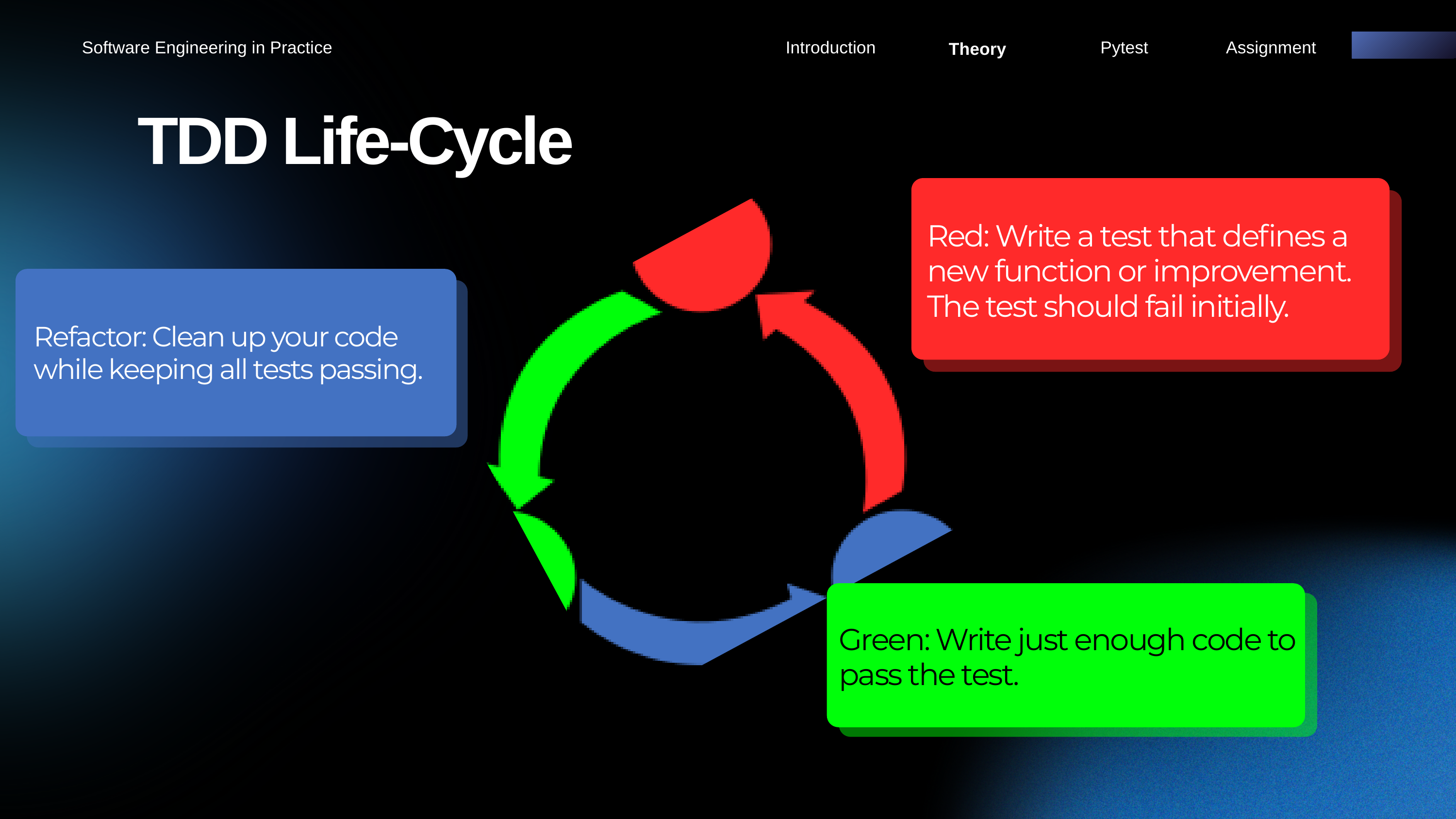

Software Engineering in Practice
Introduction
Pytest
Assignment
Theory
TDD Life-Cycle

Red: Write a test that defines a new function or improvement. The test should fail initially.

Refactor: Clean up your code while keeping all tests passing.

Green: Write just enough code to pass the test.